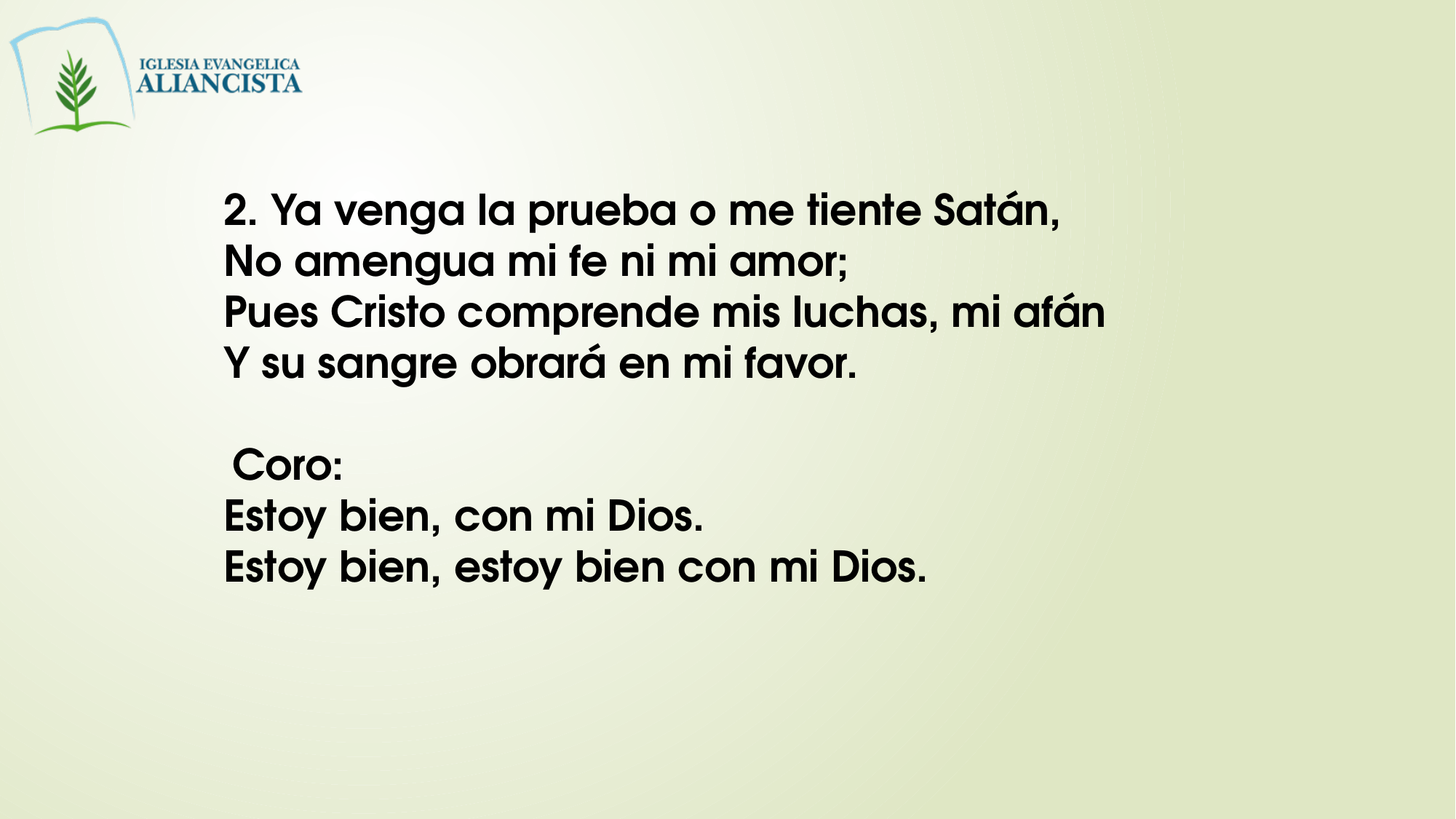

2. Ya venga la prueba o me tiente Satán,
No amengua mi fe ni mi amor;
Pues Cristo comprende mis luchas, mi afán
Y su sangre obrará en mi favor.

 Coro:
Estoy bien, con mi Dios.
Estoy bien, estoy bien con mi Dios.